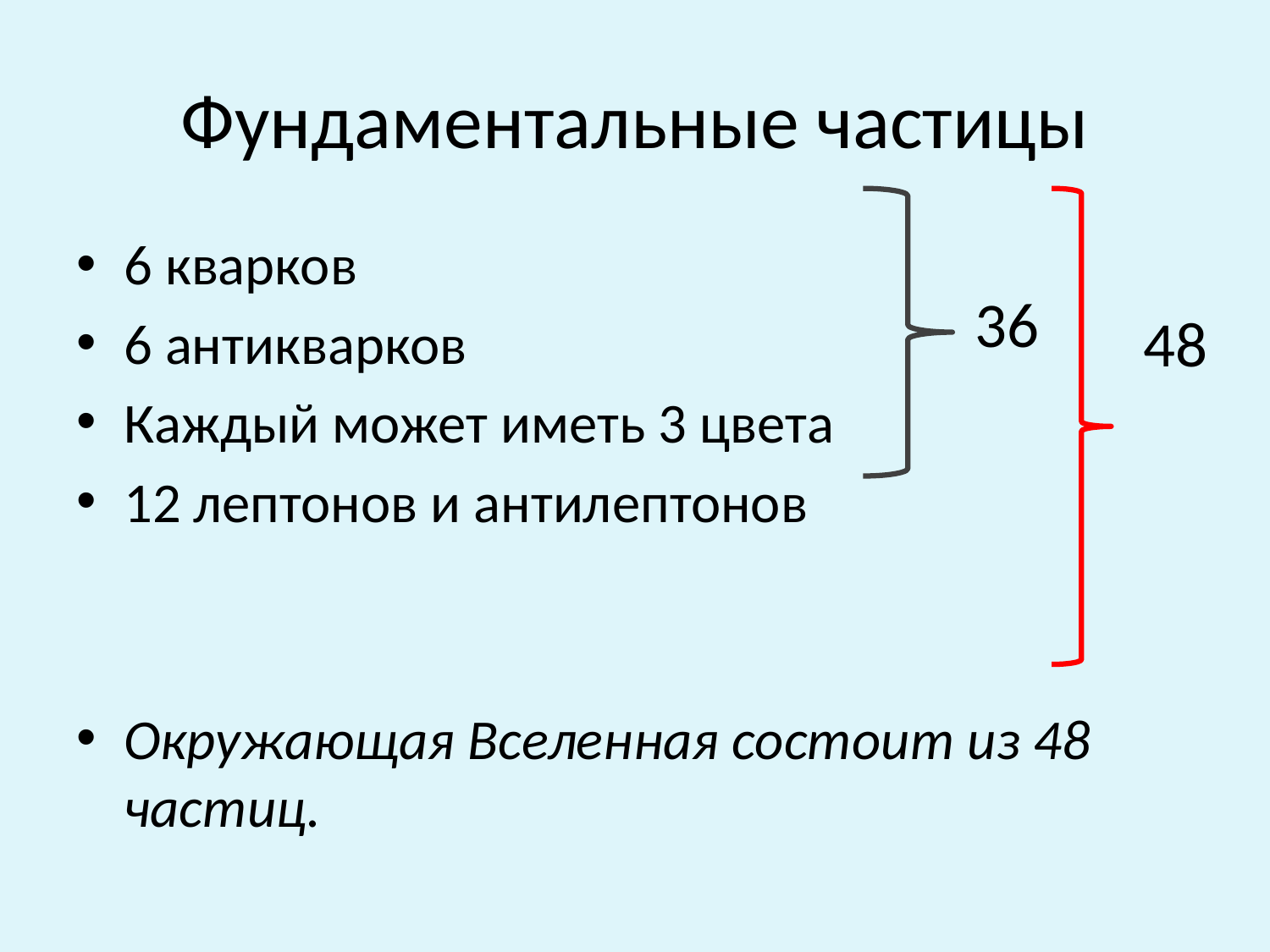

# Фундаментальные частицы

6 кварков
6 антикварков
Каждый может иметь 3 цвета
12 лептонов и антилептонов

Окружающая Вселенная состоит из 48 частиц.
36
48